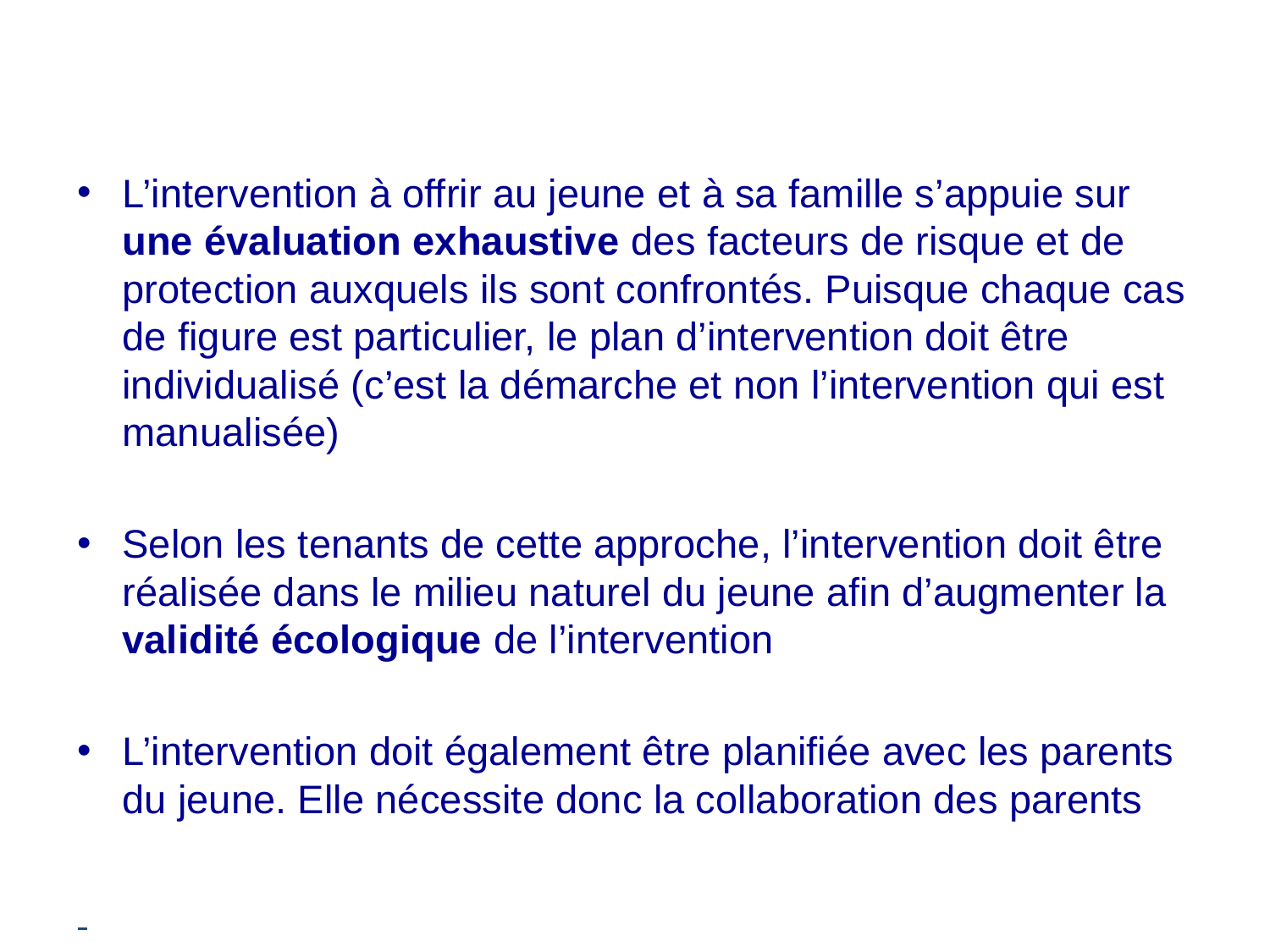

#

L’intervention à offrir au jeune et à sa famille s’appuie sur une évaluation exhaustive des facteurs de risque et de protection auxquels ils sont confrontés. Puisque chaque cas de figure est particulier, le plan d’intervention doit être individualisé (c’est la démarche et non l’intervention qui est manualisée)

Selon les tenants de cette approche, l’intervention doit être réalisée dans le milieu naturel du jeune afin d’augmenter la validité écologique de l’intervention

L’intervention doit également être planifiée avec les parents du jeune. Elle nécessite donc la collaboration des parents